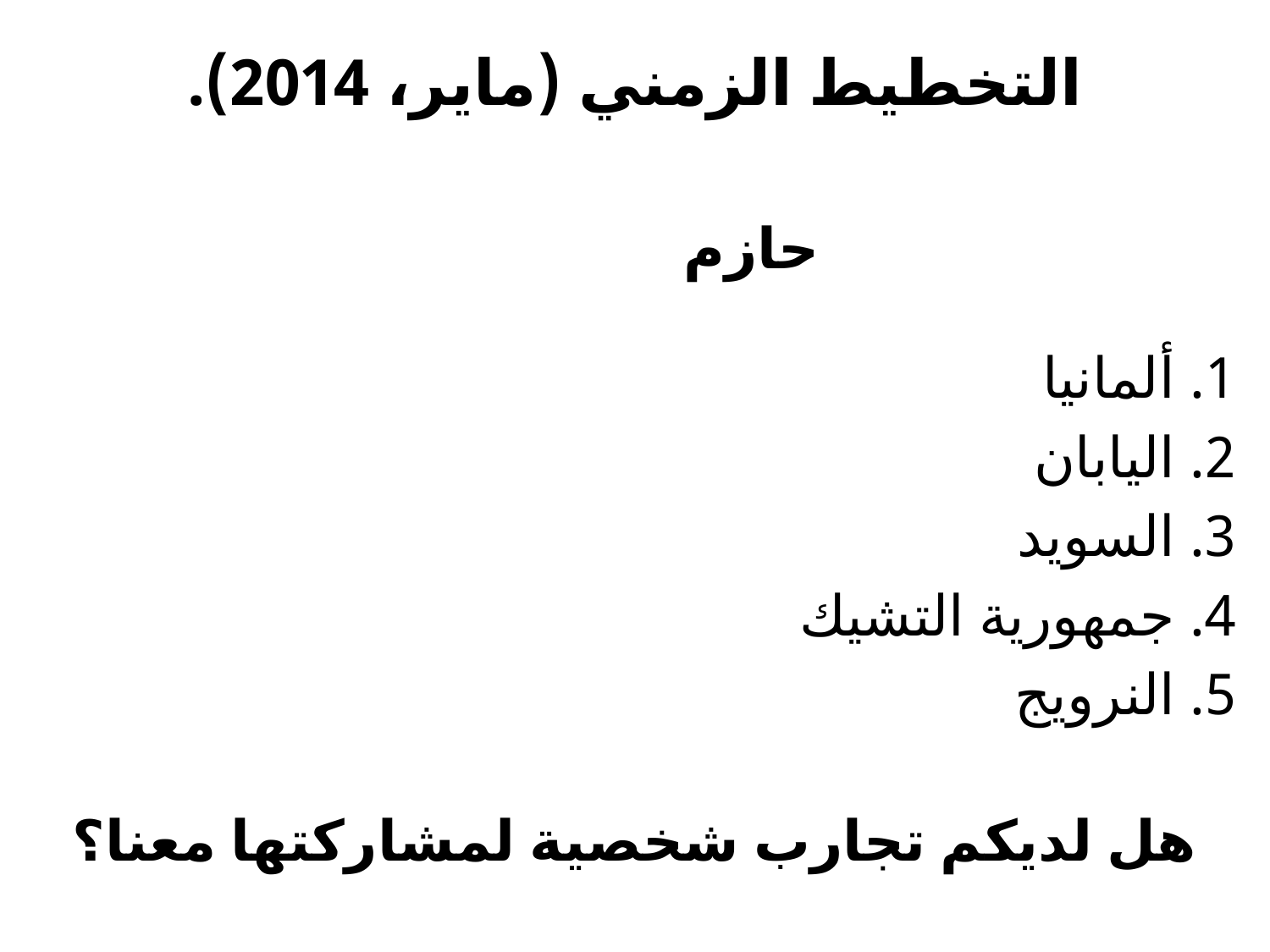

التخطيط الزمني (ماير، 2014).
              مرن
# حازم
1. نيجيريا
2. كينيا
3. أنجولا
4. بوتسوانا
5. زيمبابوي
1. ألمانيا
2. اليابان
3. السويد
4. جمهورية التشيك
5. النرويج

هل لديكم تجارب شخصية لمشاركتها معنا؟